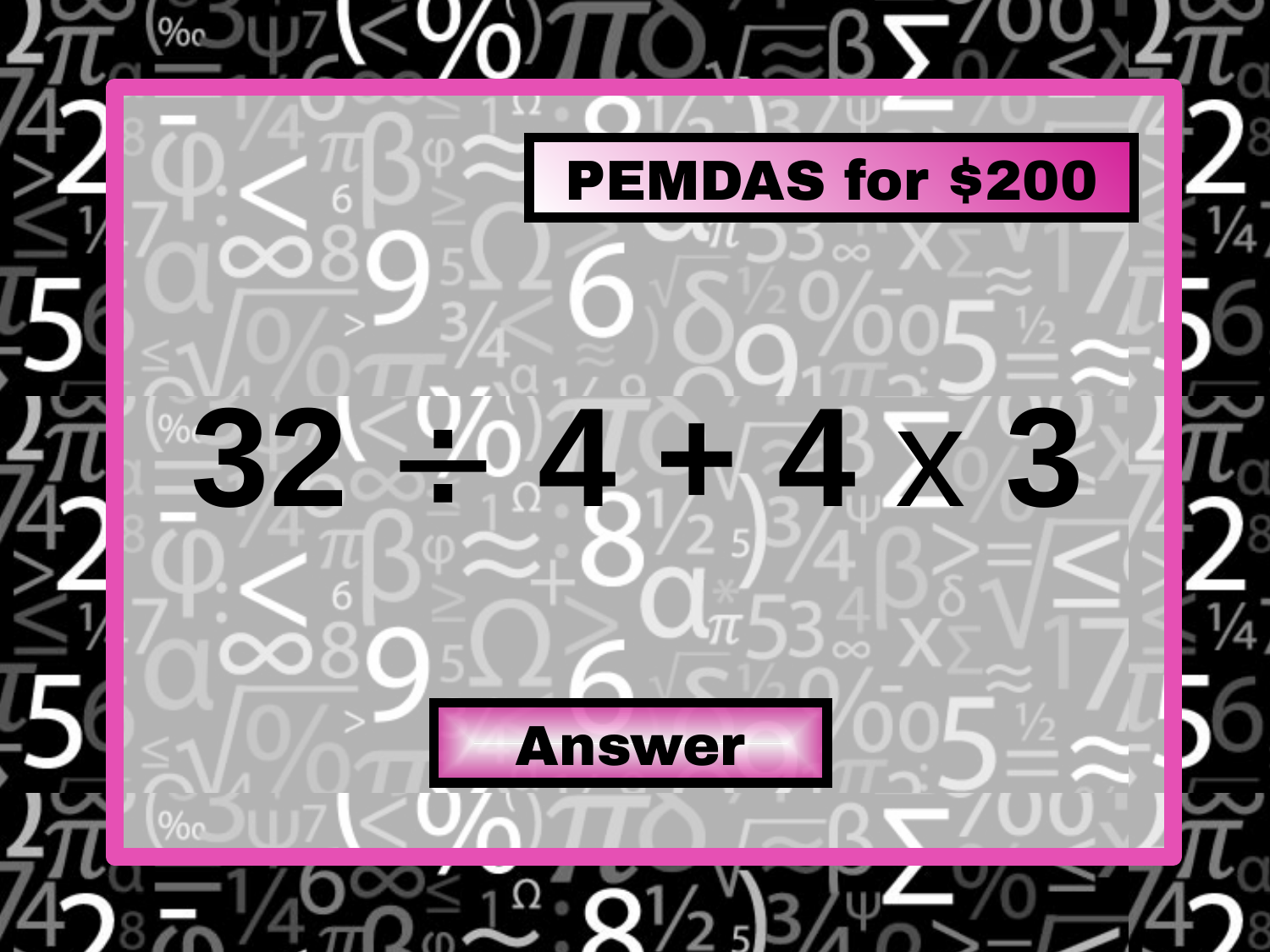

PEMDAS for $200
32 ÷ 4 + 4 x 3
Answer